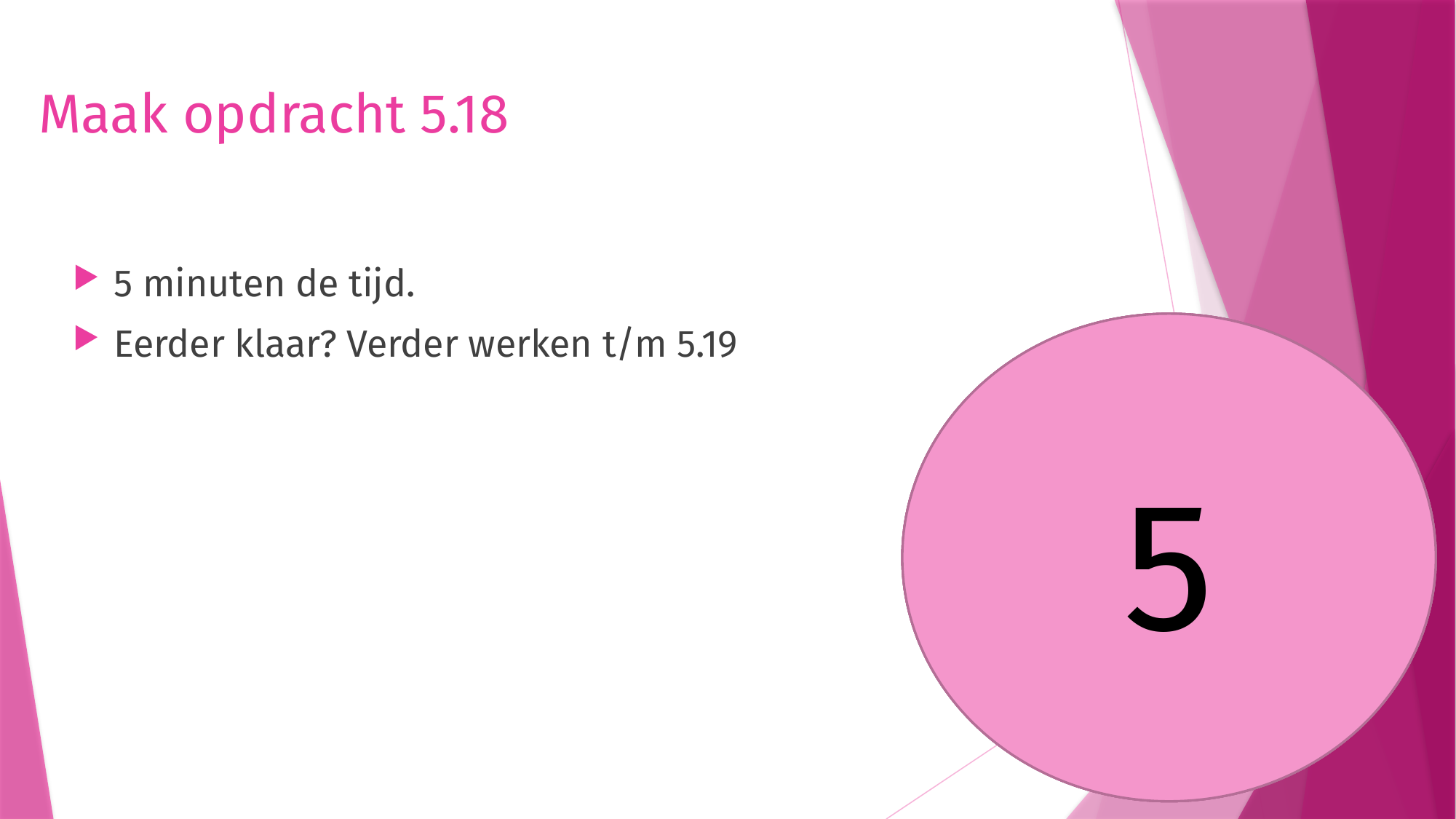

# Maak opdracht 5.18
5 minuten de tijd.
Eerder klaar? Verder werken t/m 5.19

5
4
3
1
2